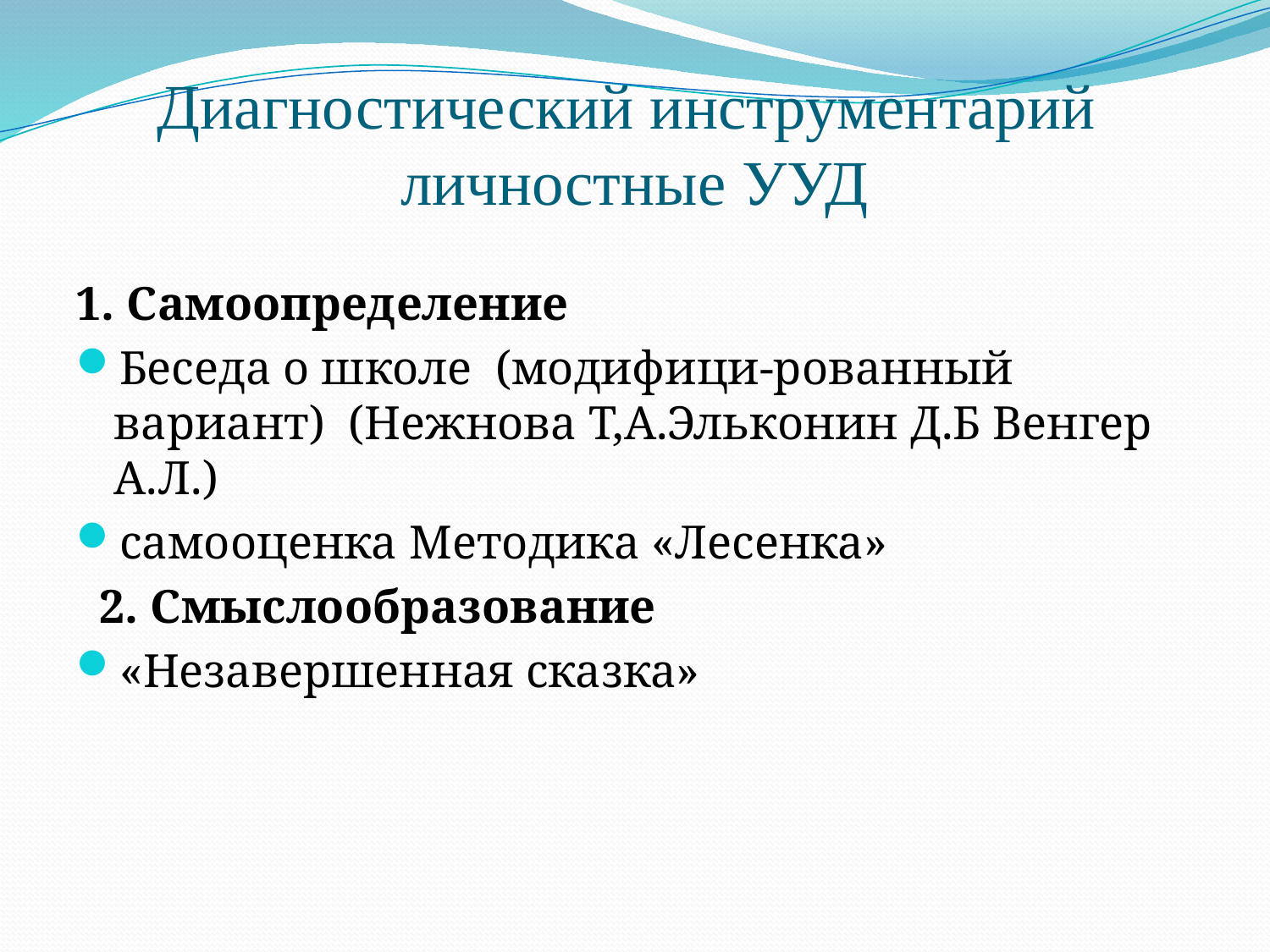

# Диагностический инструментарий личностные УУД
1. Самоопределение
Беседа о школе  (модифици-рованный вариант)  (Нежнова Т,А.Эльконин Д.Б Венгер А.Л.)
самооценка Методика «Лесенка»
  2. Смыслообразование
«Незавершенная сказка»